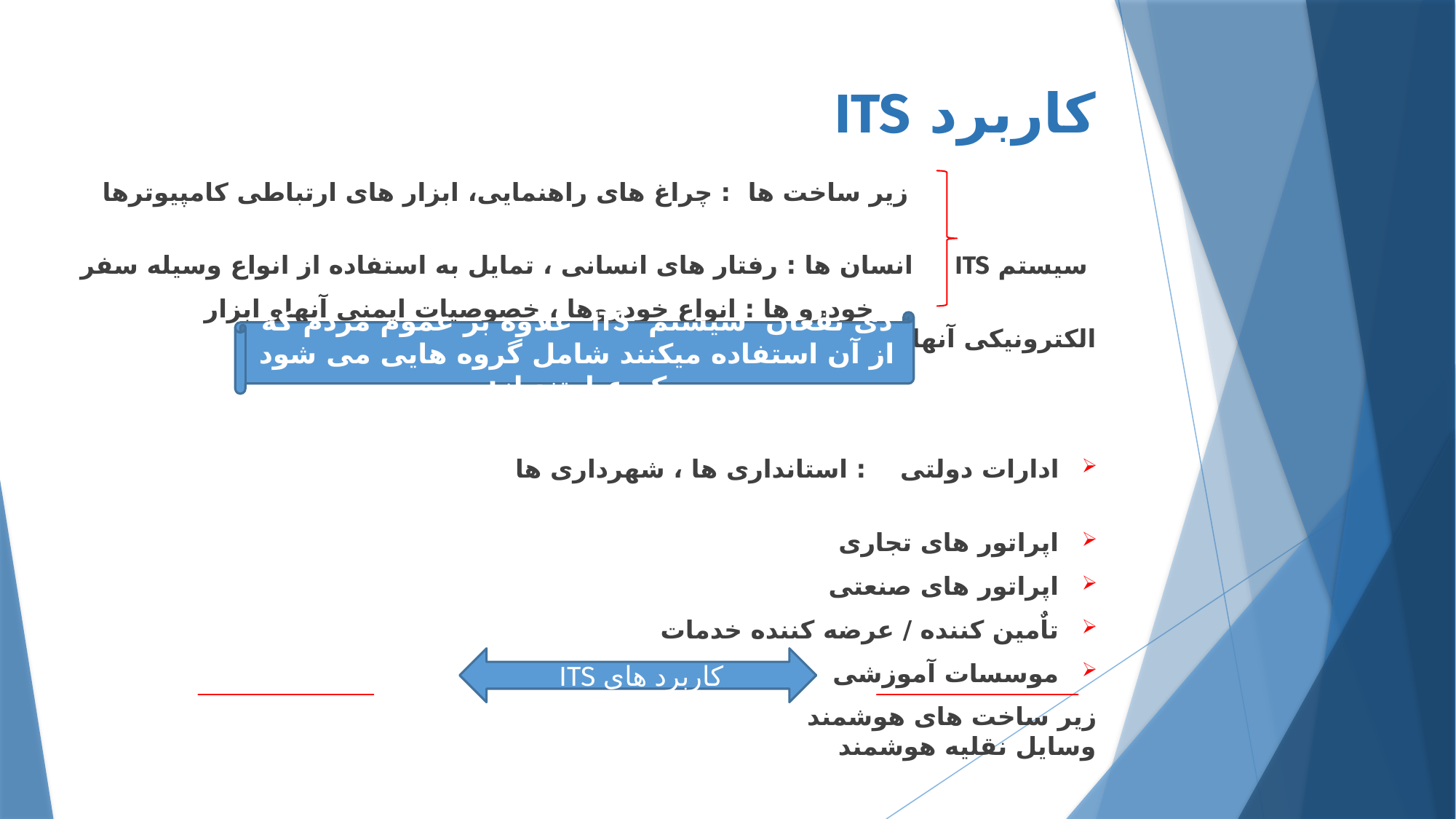

# کاربرد ITS
                      زیر ساخت ها  : چراغ های راهنمایی، ابزار های ارتباطی کامپیوترها
 سیستم ITS     انسان ها : رفتار های انسانی ، تمایل به استفاده از انواع وسیله سفر
                          خودرو ها : انواع خودروها ، خصوصیات ایمنی آنهاو ابزار الکترونیکی آنها

ادارات دولتی    : استانداری ها ، شهرداری ها
اپراتور های تجاری
اپراتور های صنعتی
تاٌمین کننده / عرضه کننده خدمات
موسسات آموزشی
زیر ساخت های هوشمند                                                                                  وسایل نقلیه هوشمند

ذی نفعان  سیستم  ITS  علاوه بر عموم مردم که از آن استفاده میکنند شامل گروه هایی می شود که عبارتند از:
کاربرد های ITS